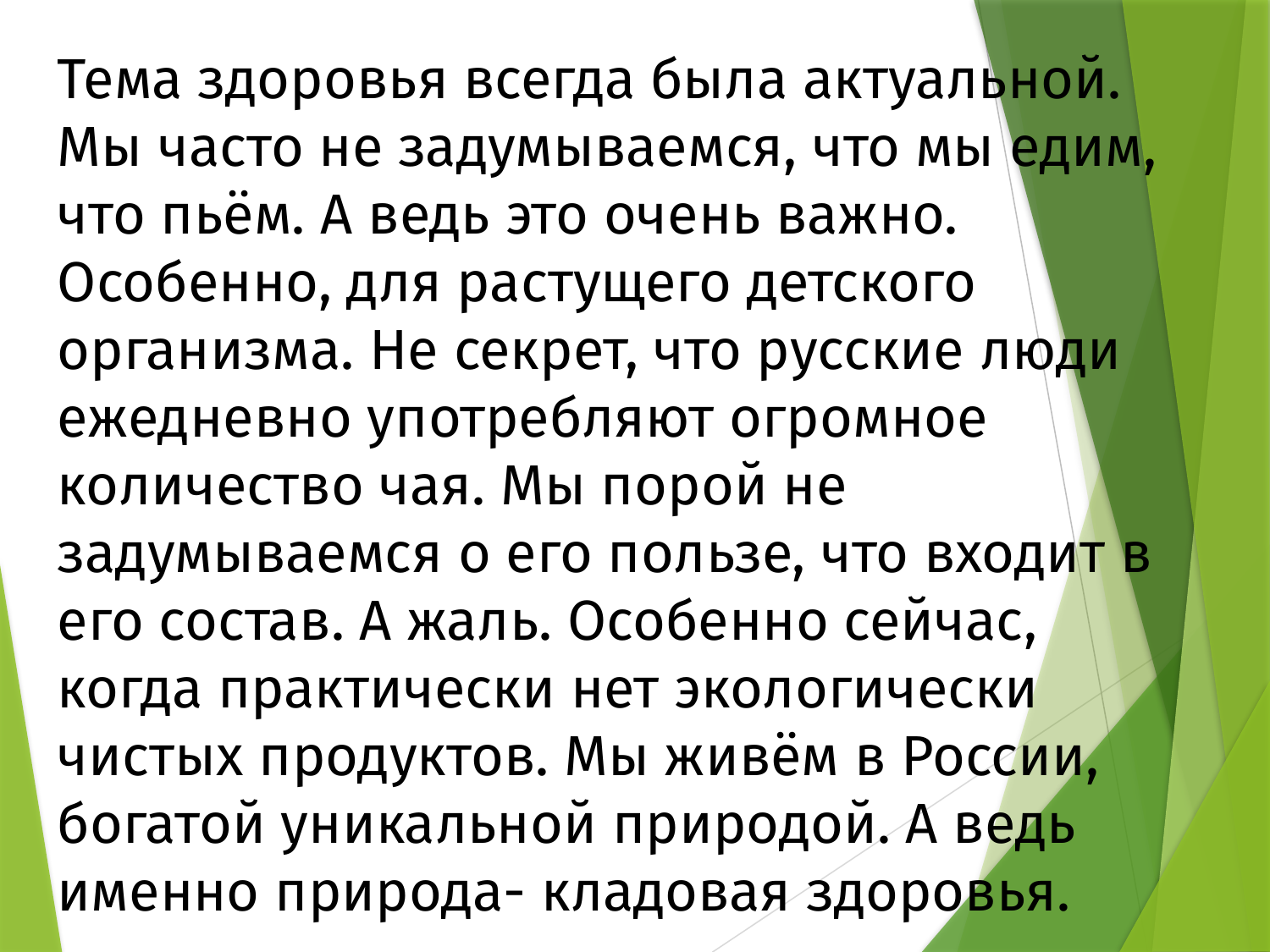

Тема здоровья всегда была актуальной. Мы часто не задумываемся, что мы едим, что пьём. А ведь это очень важно. Особенно, для растущего детского организма. Не секрет, что русские люди ежедневно употребляют огромное количество чая. Мы порой не задумываемся о его пользе, что входит в его состав. А жаль. Особенно сейчас, когда практически нет экологически чистых продуктов. Мы живём в России, богатой уникальной природой. А ведь именно природа- кладовая здоровья.